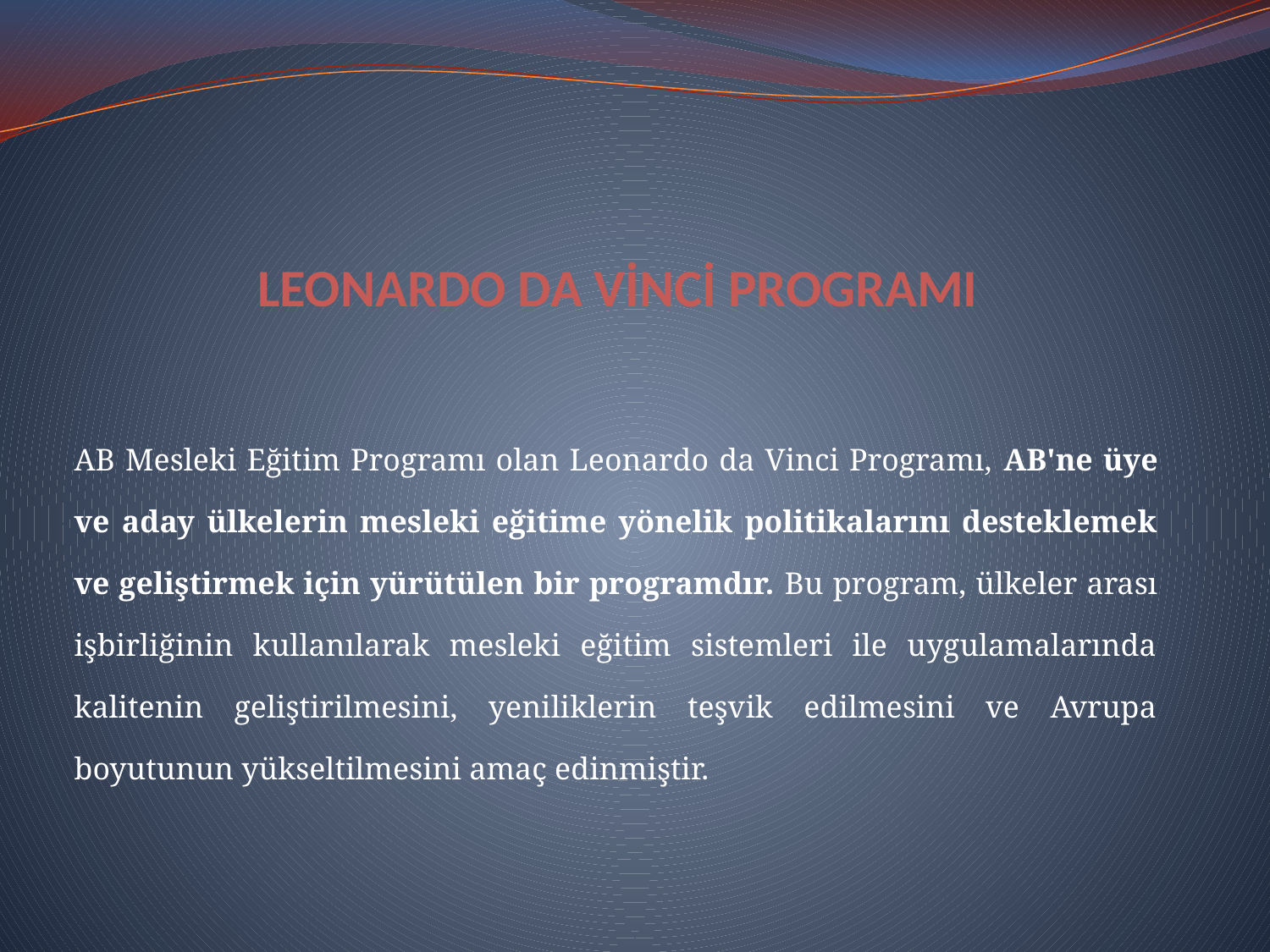

# LEONARDO DA VİNCİ PROGRAMI

AB Mesleki Eğitim Programı olan Leonardo da Vinci Programı, AB'ne üye ve aday ülkelerin mesleki eğitime yönelik politikalarını desteklemek ve geliştirmek için yürütülen bir programdır. Bu program, ülkeler arası işbirliğinin kullanılarak mesleki eğitim sistemleri ile uygulamalarında kalitenin geliştirilmesini, yeniliklerin teşvik edilmesini ve Avrupa boyutunun yükseltilmesini amaç edinmiştir.